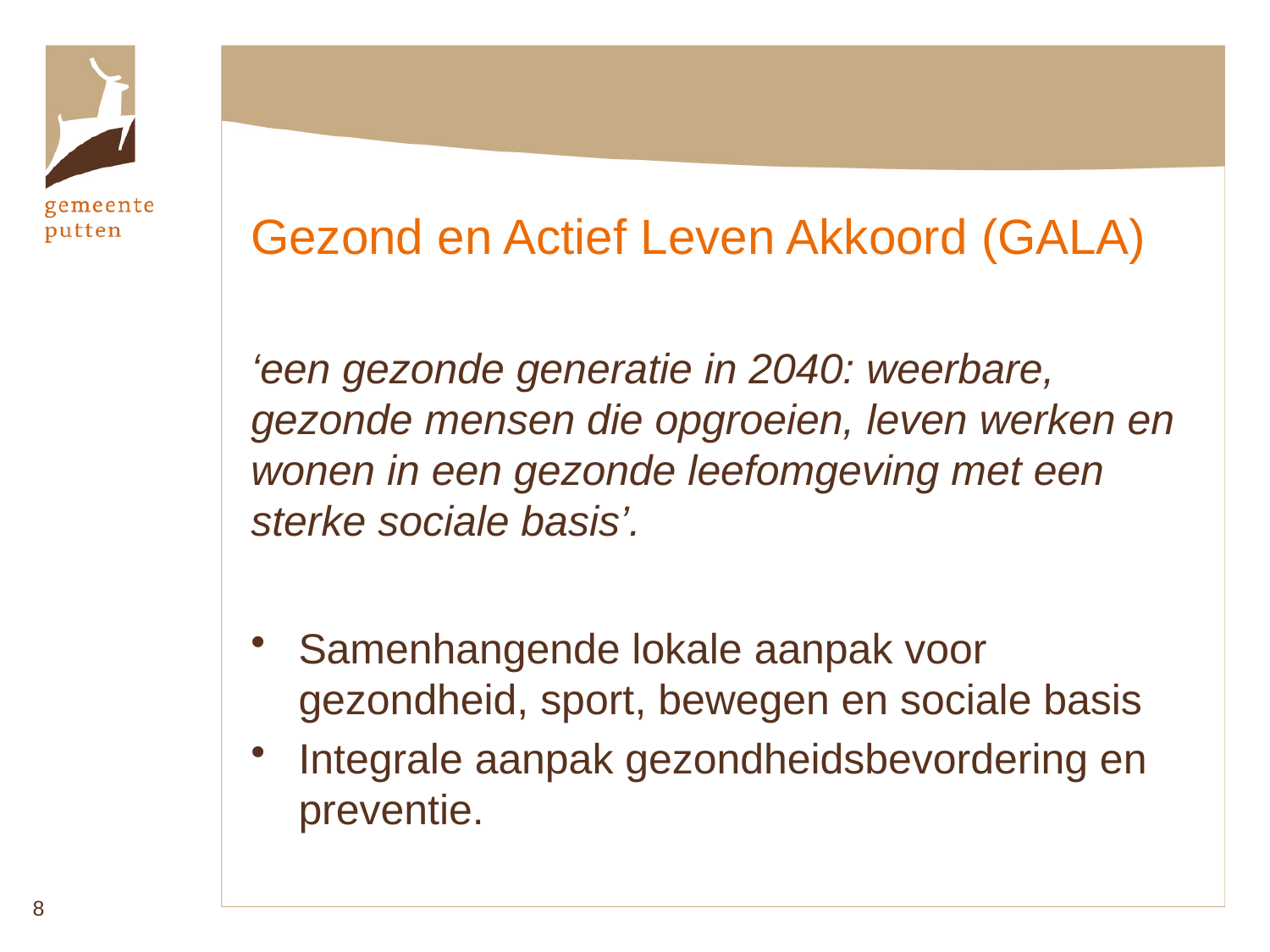

Gezond en Actief Leven Akkoord (GALA)

‘een gezonde generatie in 2040: weerbare, gezonde mensen die opgroeien, leven werken en wonen in een gezonde leefomgeving met een sterke sociale basis’.

Samenhangende lokale aanpak voor gezondheid, sport, bewegen en sociale basis
Integrale aanpak gezondheidsbevordering en preventie.
8